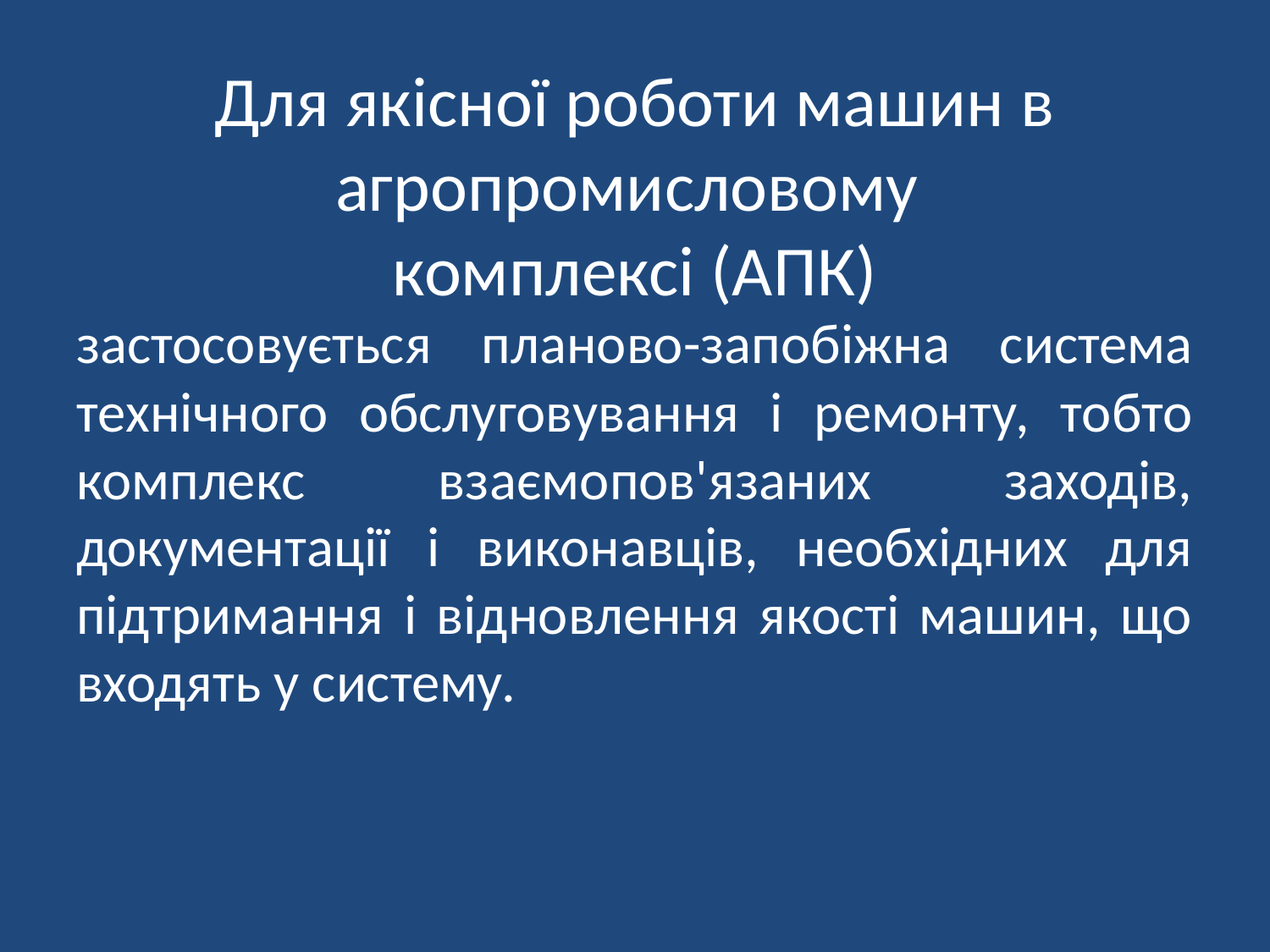

# Для якісної роботи машин в агропромисловому комплексі (АПК)

застосовується планово-запобіжна система технічного обслуговування і ремонту, тобто комплекс взаємопов'язаних заходів, документації і виконавців, необхідних для підтримання і відновлення якості машин, що входять у систему.